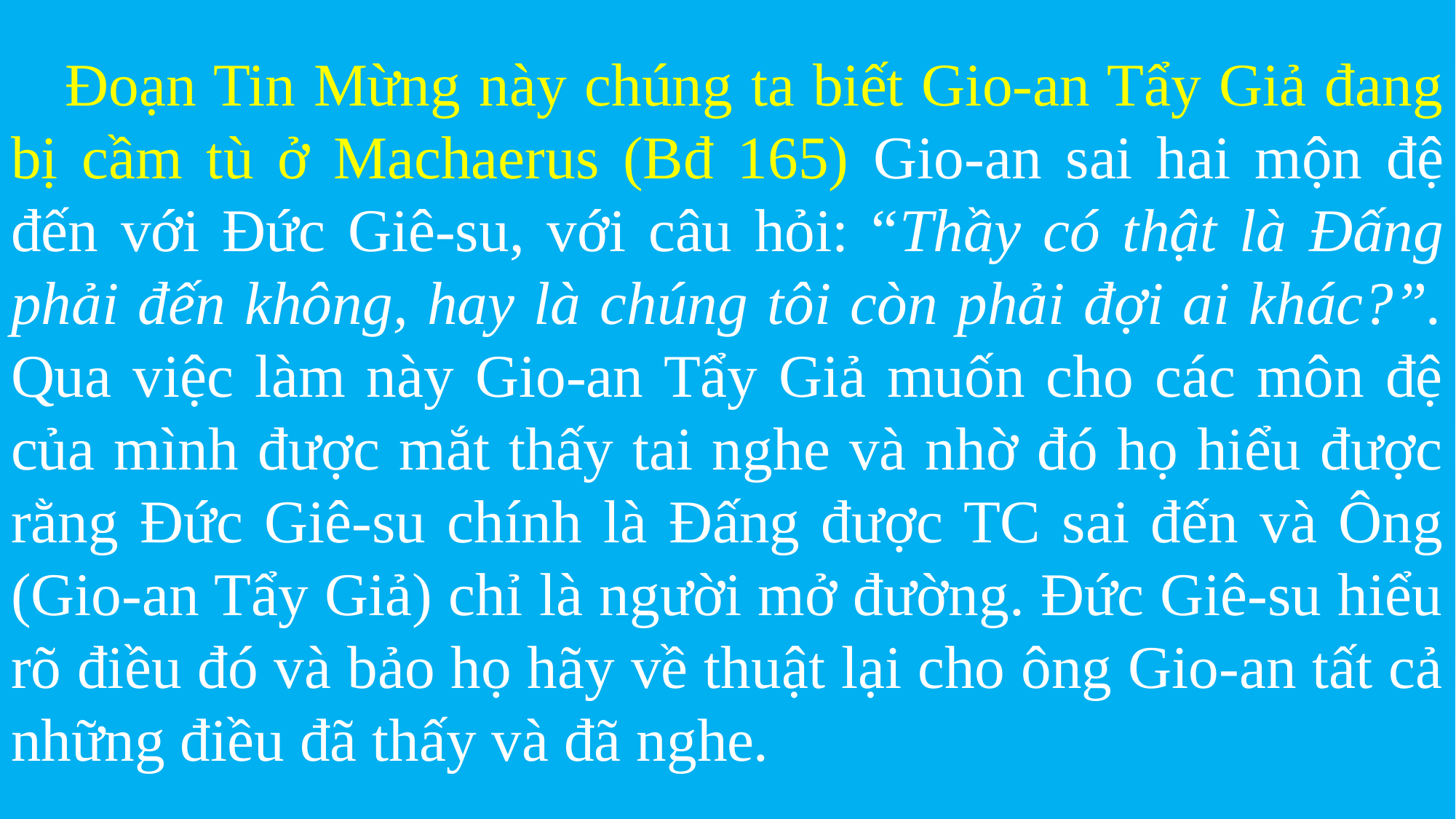

Đoạn Tin Mừng này chúng ta biết Gio-an Tẩy Giả đang bị cầm tù ở Machaerus (Bđ 165) Gio-an sai hai mộn đệ đến với Đức Giê-su, với câu hỏi: “Thầy có thật là Đấng phải đến không, hay là chúng tôi còn phải đợi ai khác?”. Qua việc làm này Gio-an Tẩy Giả muốn cho các môn đệ của mình được mắt thấy tai nghe và nhờ đó họ hiểu được rằng Đức Giê-su chính là Đấng được TC sai đến và Ông (Gio-an Tẩy Giả) chỉ là người mở đường. Đức Giê-su hiểu rõ điều đó và bảo họ hãy về thuật lại cho ông Gio-an tất cả những điều đã thấy và đã nghe.